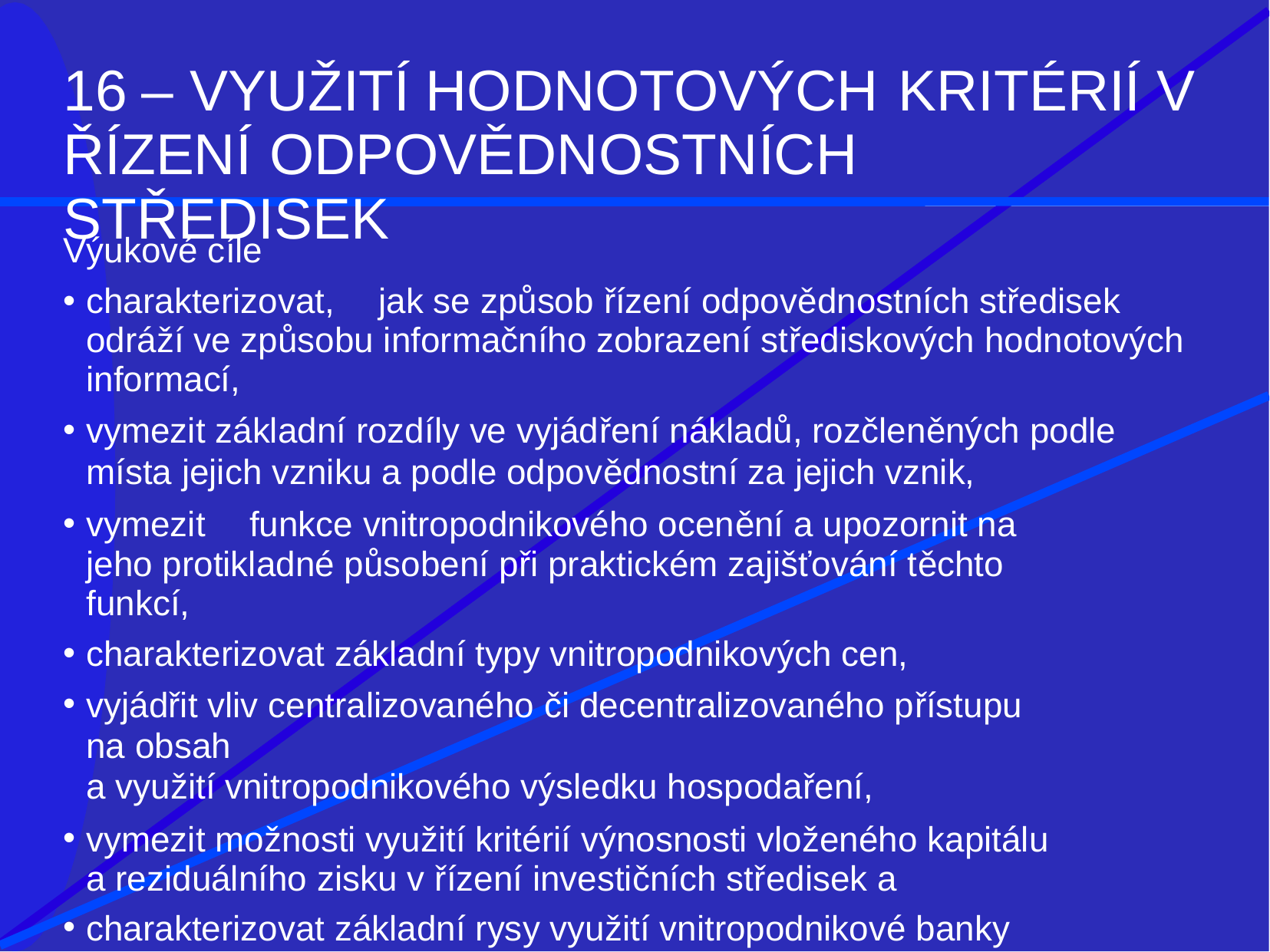

16 – VYUŽITÍ HODNOTOVÝCH	KRITÉRIÍ V ŘÍZENÍ	ODPOVĚDNOSTNÍCH	STŘEDISEK
Výukové cíle
charakterizovat,	jak se způsob řízení odpovědnostních středisek odráží ve způsobu informačního zobrazení střediskových hodnotových informací,
vymezit základní rozdíly ve vyjádření nákladů, rozčleněných podle
místa jejich vzniku a podle odpovědnostní za jejich vznik,
vymezit	funkce vnitropodnikového ocenění a upozornit na jeho protikladné působení při praktickém zajišťování těchto funkcí,
charakterizovat základní typy vnitropodnikových cen,
vyjádřit vliv centralizovaného či decentralizovaného přístupu na obsah
a využití vnitropodnikového výsledku hospodaření,
vymezit možnosti využití kritérií výnosnosti vloženého kapitálu a reziduálního zisku v řízení investičních středisek a
charakterizovat základní rysy využití vnitropodnikové banky jako
informačního nástroje.